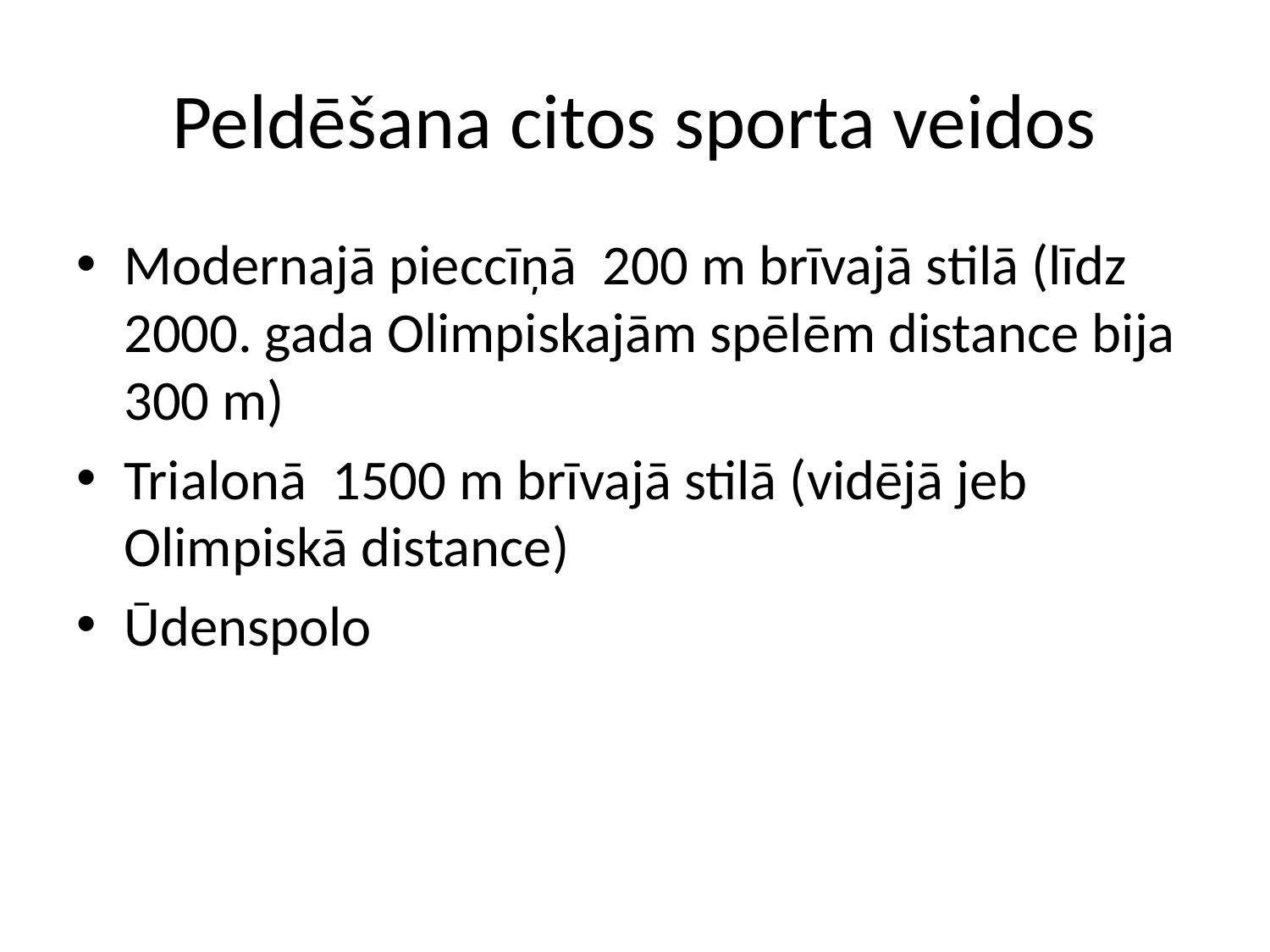

# Peldēšana citos sporta veidos
Modernajā pieccīņā  200 m brīvajā stilā (līdz 2000. gada Olimpiskajām spēlēm distance bija 300 m)
Trialonā  1500 m brīvajā stilā (vidējā jeb Olimpiskā distance)
Ūdenspolo